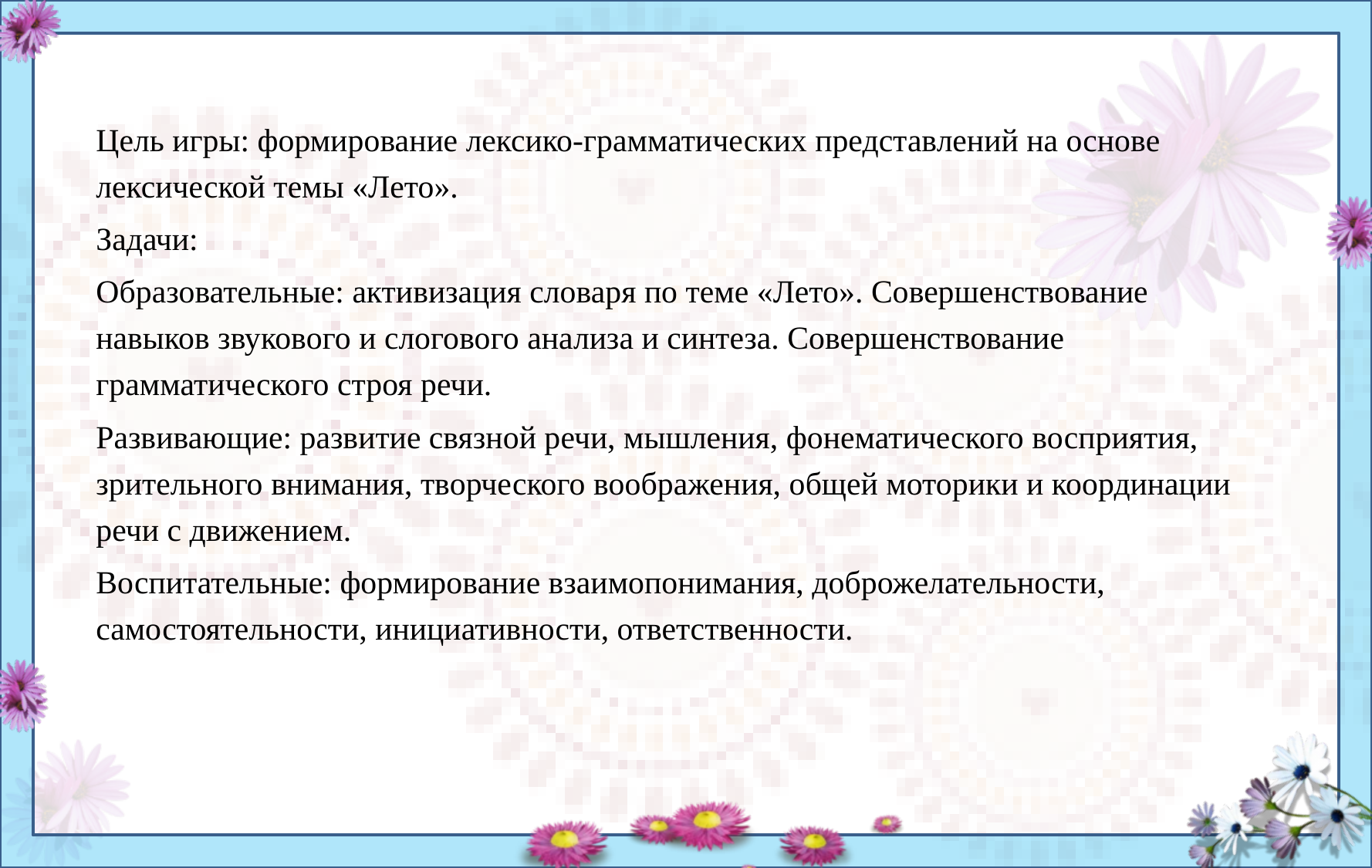

Цель игры: формирование лексико-грамматических представлений на основе лексической темы «Лето».
Задачи:
Образовательные: активизация словаря по теме «Лето». Совершенствование навыков звукового и слогово­го анализа и синтеза. Совершенствование грамматического строя речи.
Развивающие: развитие связной речи, мышления, фонематического восприятия, зрительного внимания, творческого воображения, общей моторики и координации речи с движением.
Воспитательные: формирование взаимопонимания, доброжелательности, самостоятельности, инициативности, ответственности.